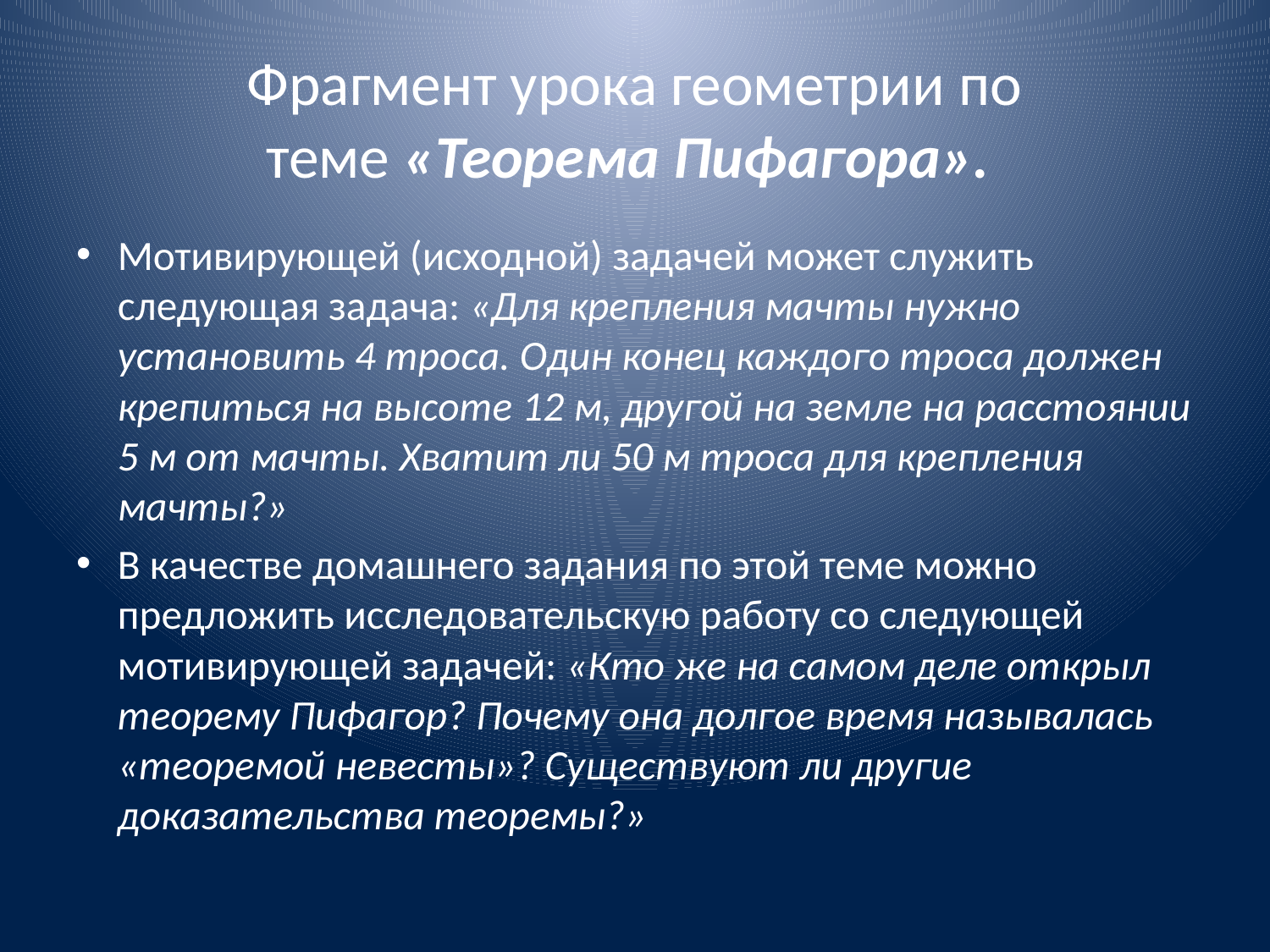

# Фрагмент урока геометрии по теме «Теорема Пифагора».
Мотивирующей (исходной) задачей может служить следующая задача: «Для крепления мачты нужно установить 4 троса. Один конец каждого троса должен крепиться на высоте 12 м, другой на земле на расстоянии 5 м от мачты. Хватит ли 50 м троса для крепления мачты?»
В качестве домашнего задания по этой теме можно предложить исследовательскую работу со следующей мотивирующей задачей: «Кто же на самом деле открыл теорему Пифагор? Почему она долгое время называлась «теоремой невесты»? Существуют ли другие доказательства теоремы?»